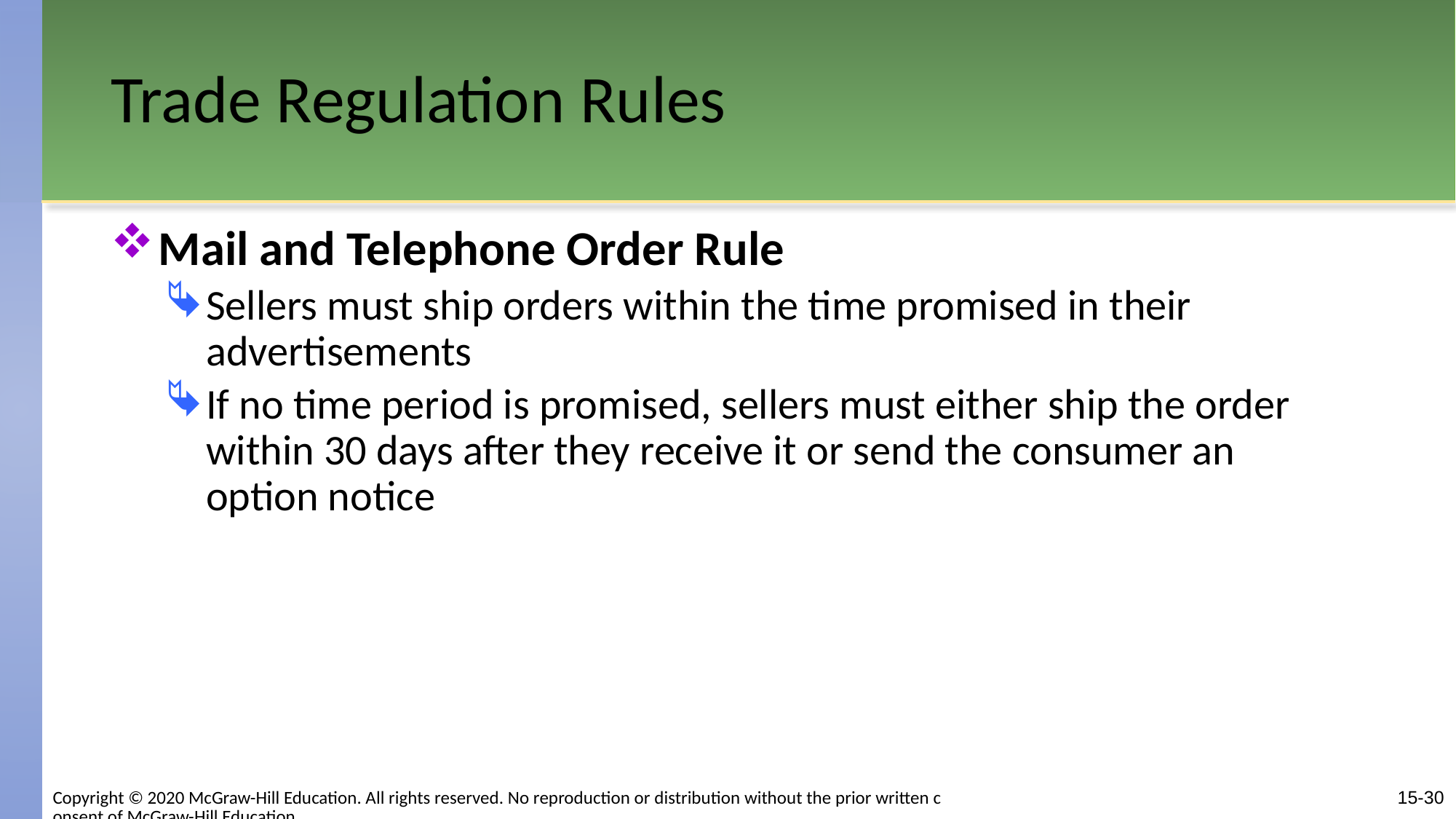

# Trade Regulation Rules
Mail and Telephone Order Rule
Sellers must ship orders within the time promised in their advertisements
If no time period is promised, sellers must either ship the order within 30 days after they receive it or send the consumer an option notice

15-30
Copyright © 2020 McGraw-Hill Education. All rights reserved. No reproduction or distribution without the prior written consent of McGraw-Hill Education.